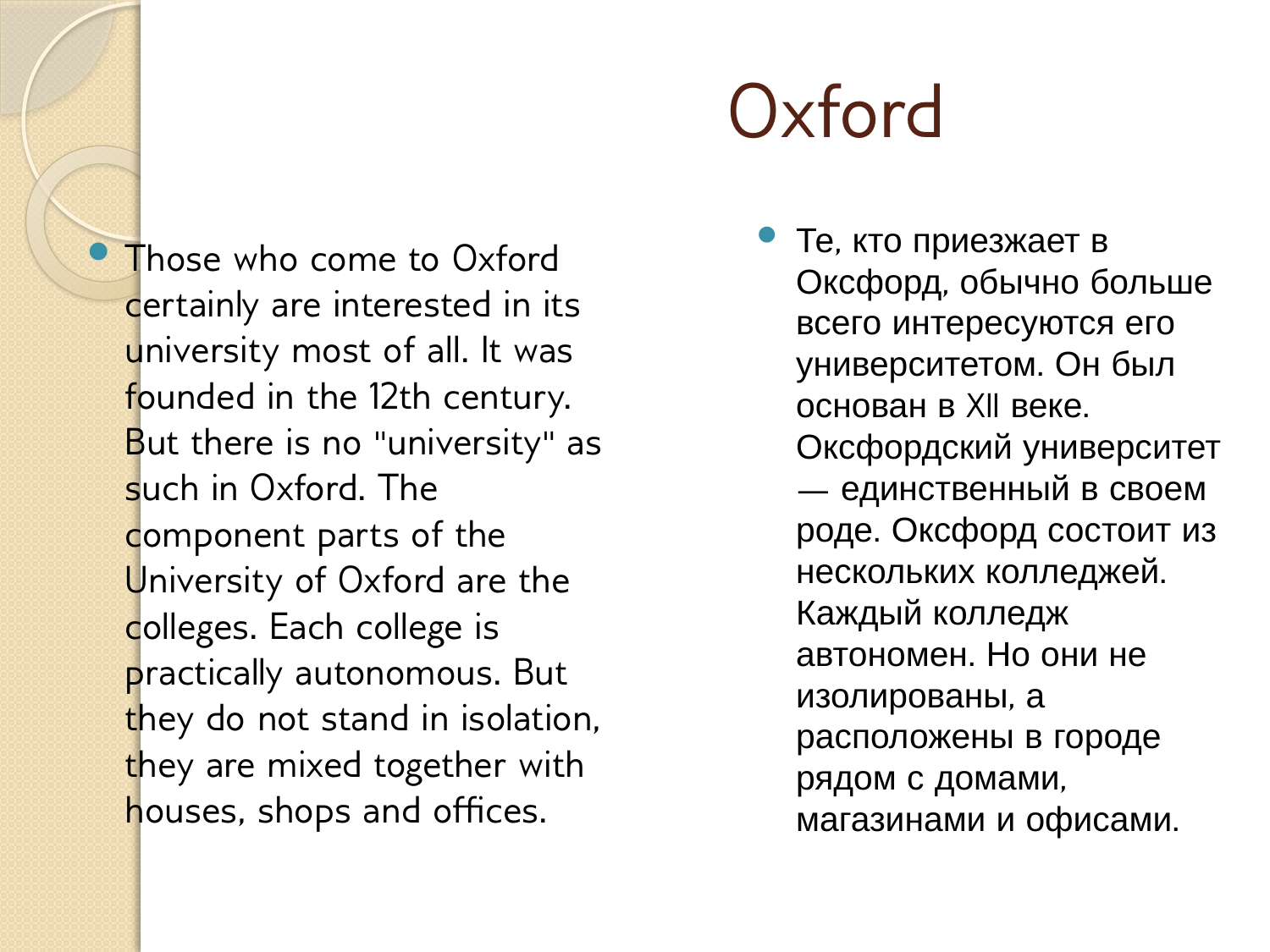

# Oxford
Те, кто приезжает в Оксфорд, обычно больше всего интересуются его университетом. Он был основан в XII веке. Оксфордский университет — единственный в своем роде. Оксфорд состоит из нескольких колледжей. Каждый колледж автономен. Но они не изолированы, а расположены в городе рядом с домами, магазинами и офисами.

Those who come to Oxford certainly are interested in its university most of all. It was founded in the 12th century. But there is no "university" as such in Oxford. The component parts of the University of Oxford are the colleges. Each college is practically autonomous. But they do not stand in isolation, they are mixed together with houses, shops and offices.